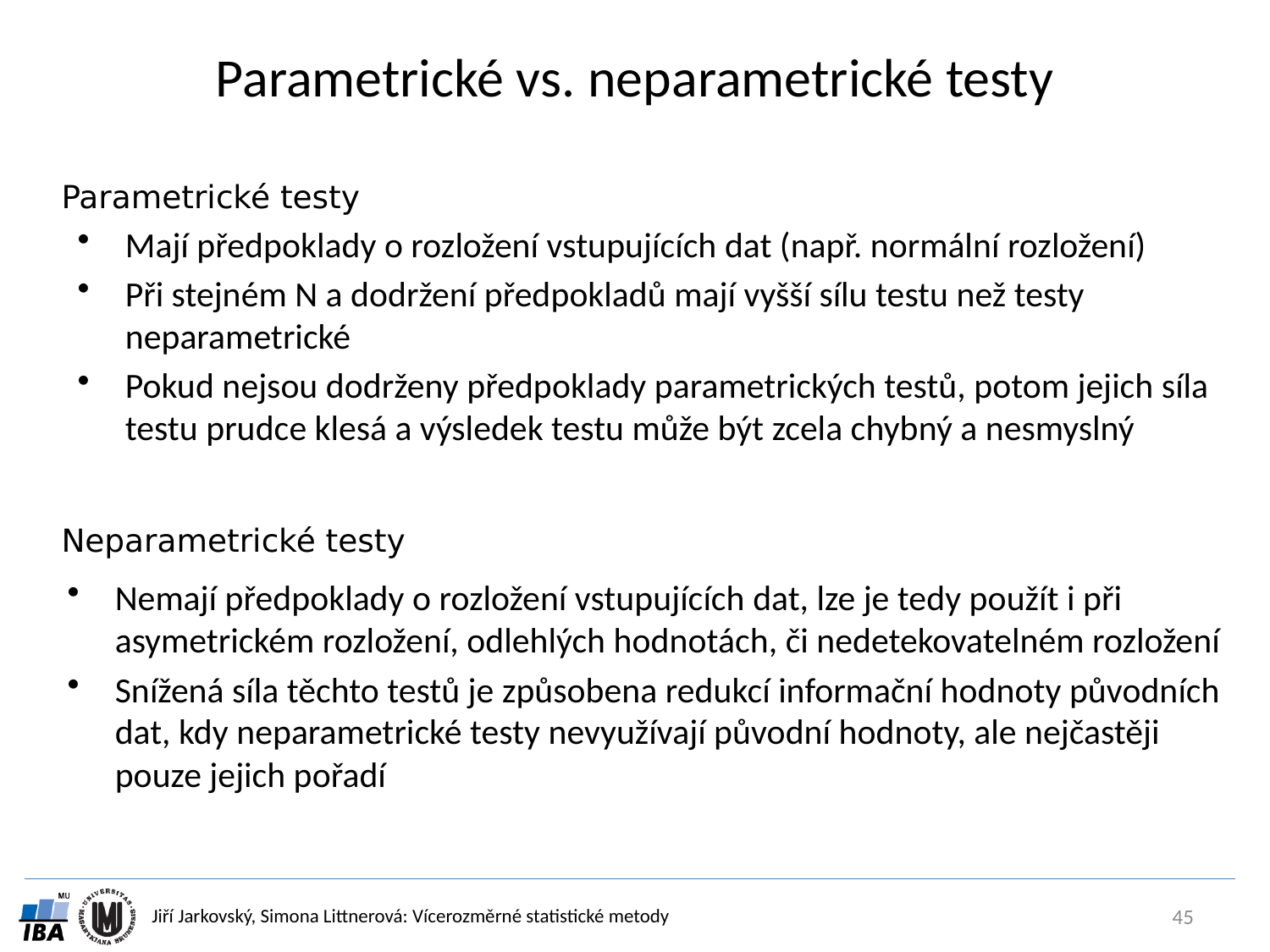

# Parametrické vs. neparametrické testy
Parametrické testy
Mají předpoklady o rozložení vstupujících dat (např. normální rozložení)
Při stejném N a dodržení předpokladů mají vyšší sílu testu než testy neparametrické
Pokud nejsou dodrženy předpoklady parametrických testů, potom jejich síla testu prudce klesá a výsledek testu může být zcela chybný a nesmyslný
Neparametrické testy
Nemají předpoklady o rozložení vstupujících dat, lze je tedy použít i při asymetrickém rozložení, odlehlých hodnotách, či nedetekovatelném rozložení
Snížená síla těchto testů je způsobena redukcí informační hodnoty původních dat, kdy neparametrické testy nevyužívají původní hodnoty, ale nejčastěji pouze jejich pořadí
45